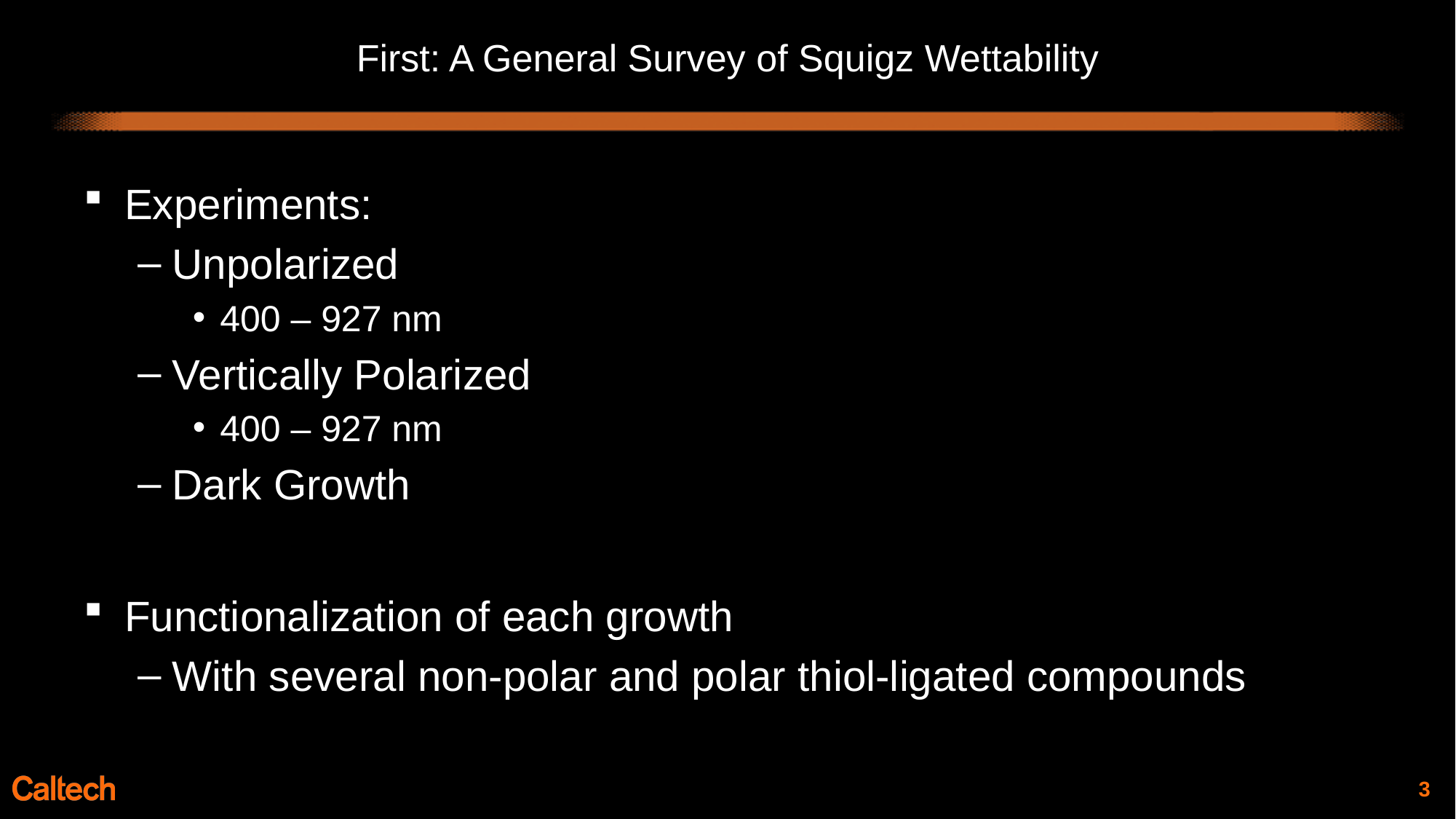

# First: A General Survey of Squigz Wettability
Experiments:
Unpolarized
400 – 927 nm
Vertically Polarized
400 – 927 nm
Dark Growth

Functionalization of each growth
With several non-polar and polar thiol-ligated compounds
3